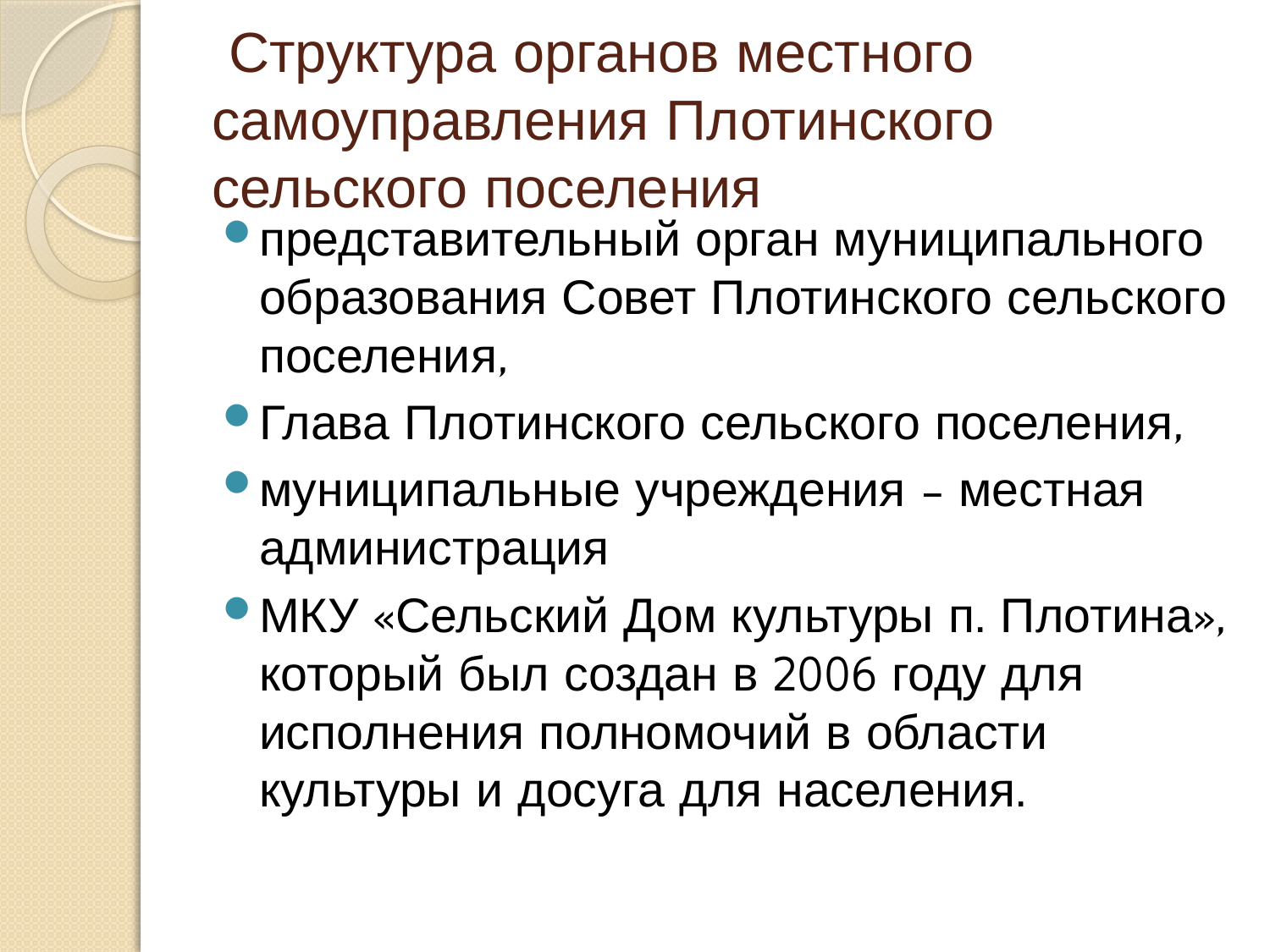

# Структура органов местного самоуправления Плотинского сельского поселения
представительный орган муниципального образования Совет Плотинского сельского поселения,
Глава Плотинского сельского поселения,
муниципальные учреждения – местная администрация
МКУ «Сельский Дом культуры п. Плотина», который был создан в 2006 году для исполнения полномочий в области культуры и досуга для населения.